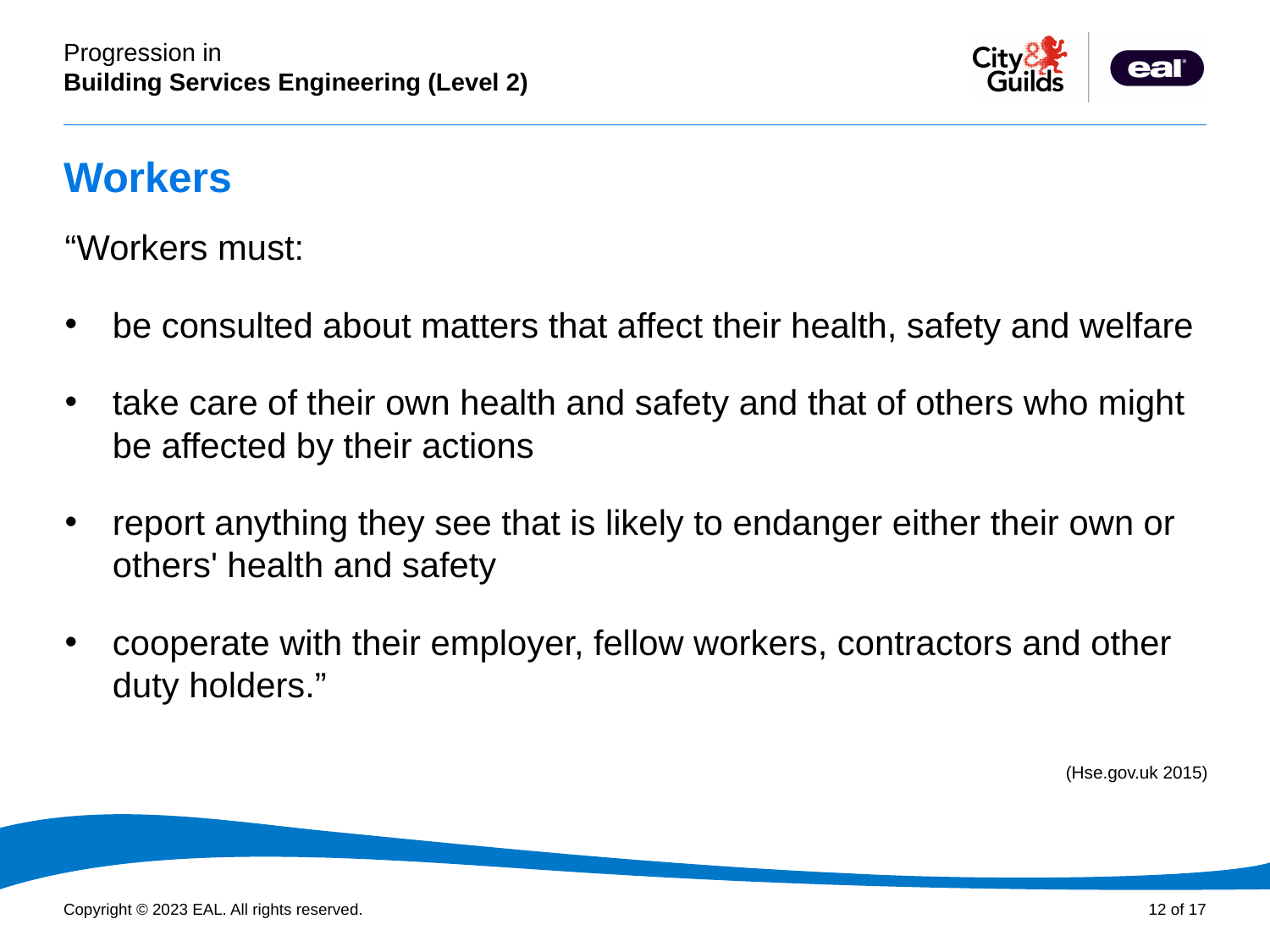

# Workers
“Workers must:
be consulted about matters that affect their health, safety and welfare
take care of their own health and safety and that of others who might be affected by their actions
report anything they see that is likely to endanger either their own or others' health and safety
cooperate with their employer, fellow workers, contractors and other duty holders.”
(Hse.gov.uk 2015)

(Hse.gov.uk, 2015)